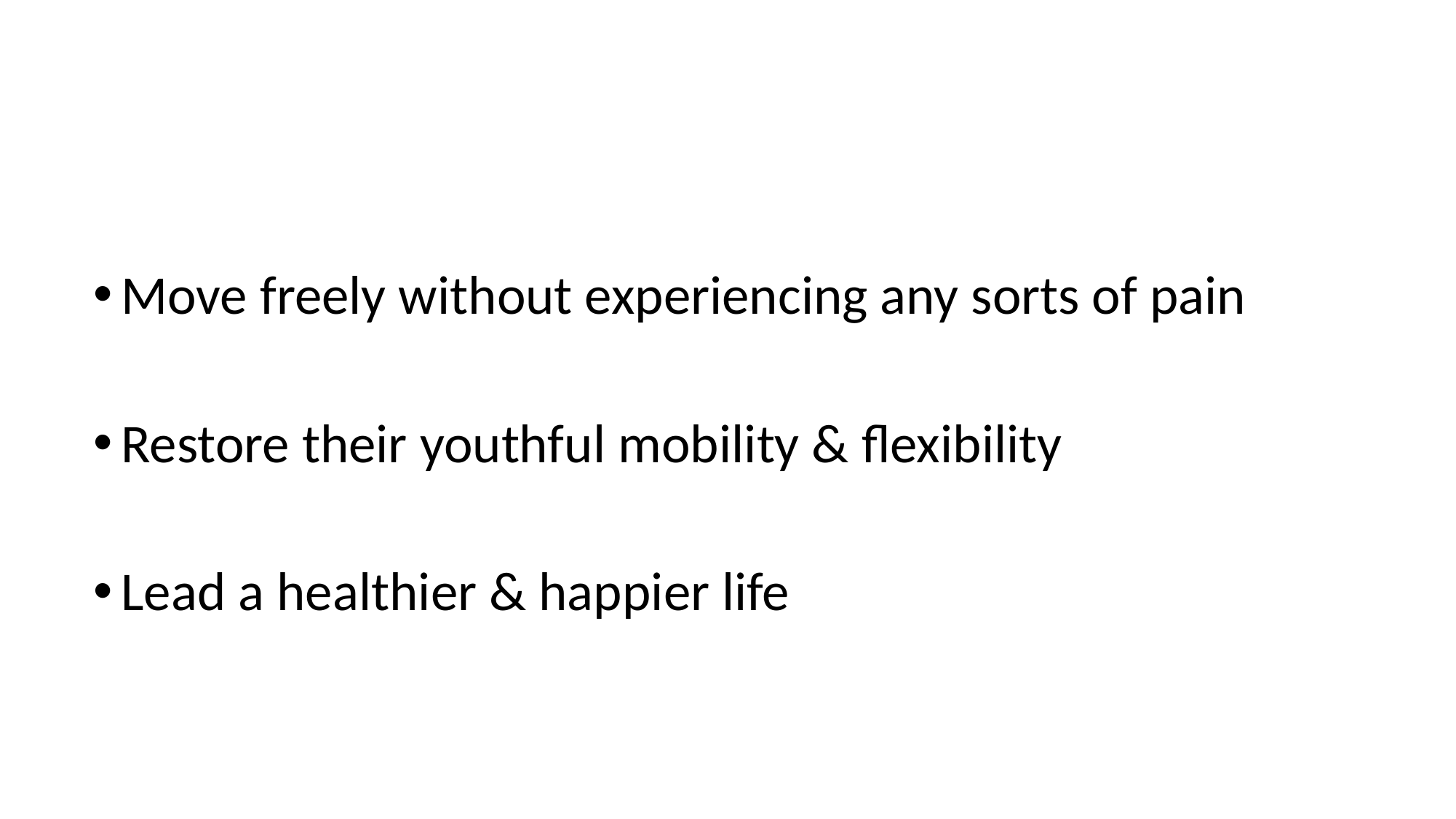

Move freely without experiencing any sorts of pain

Restore their youthful mobility & flexibility

Lead a healthier & happier life